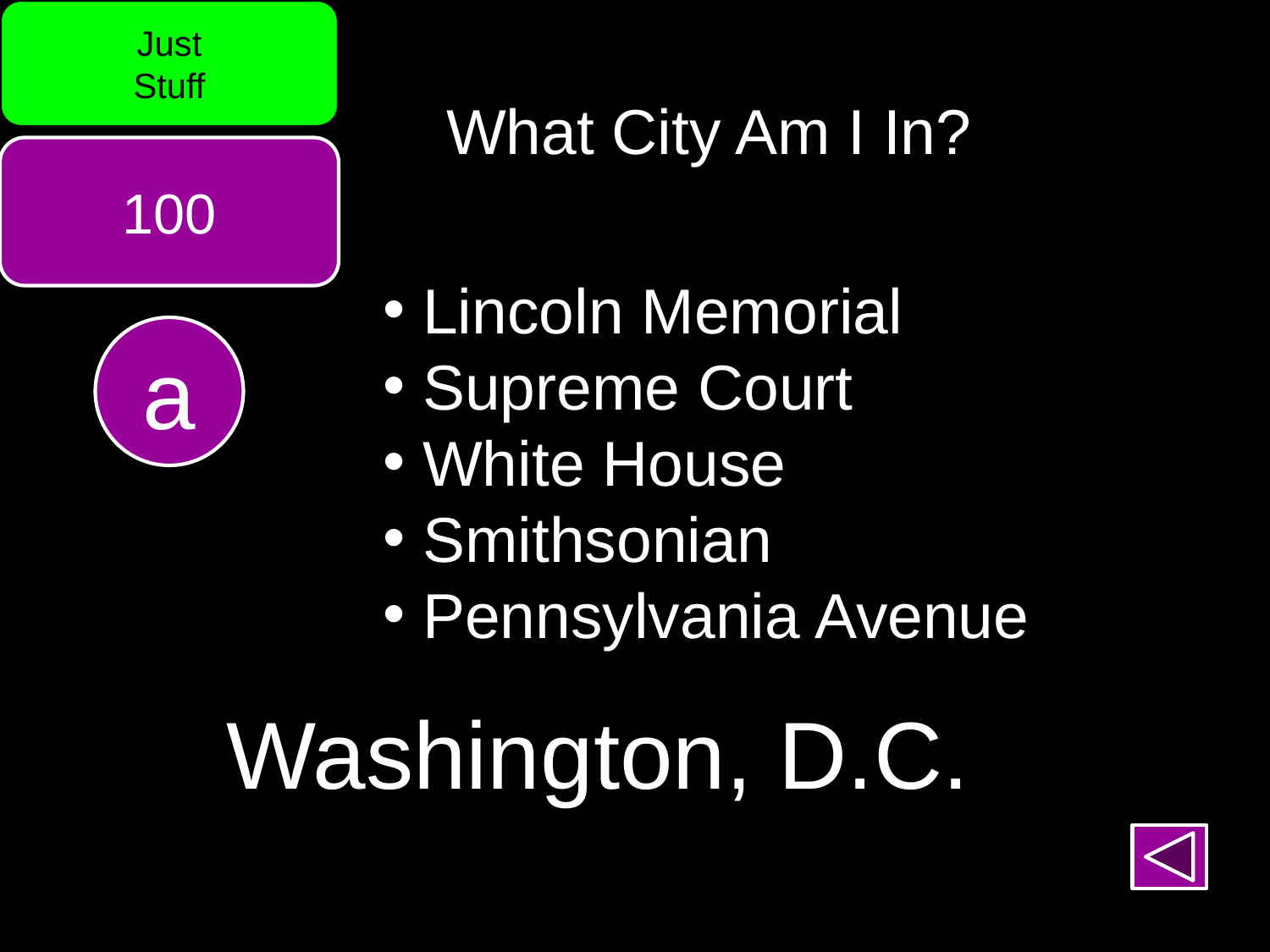

Just
Stuff
What City Am I In?
100
 Lincoln Memorial
 Supreme Court
 White House
 Smithsonian
 Pennsylvania Avenue
a
Washington, D.C.